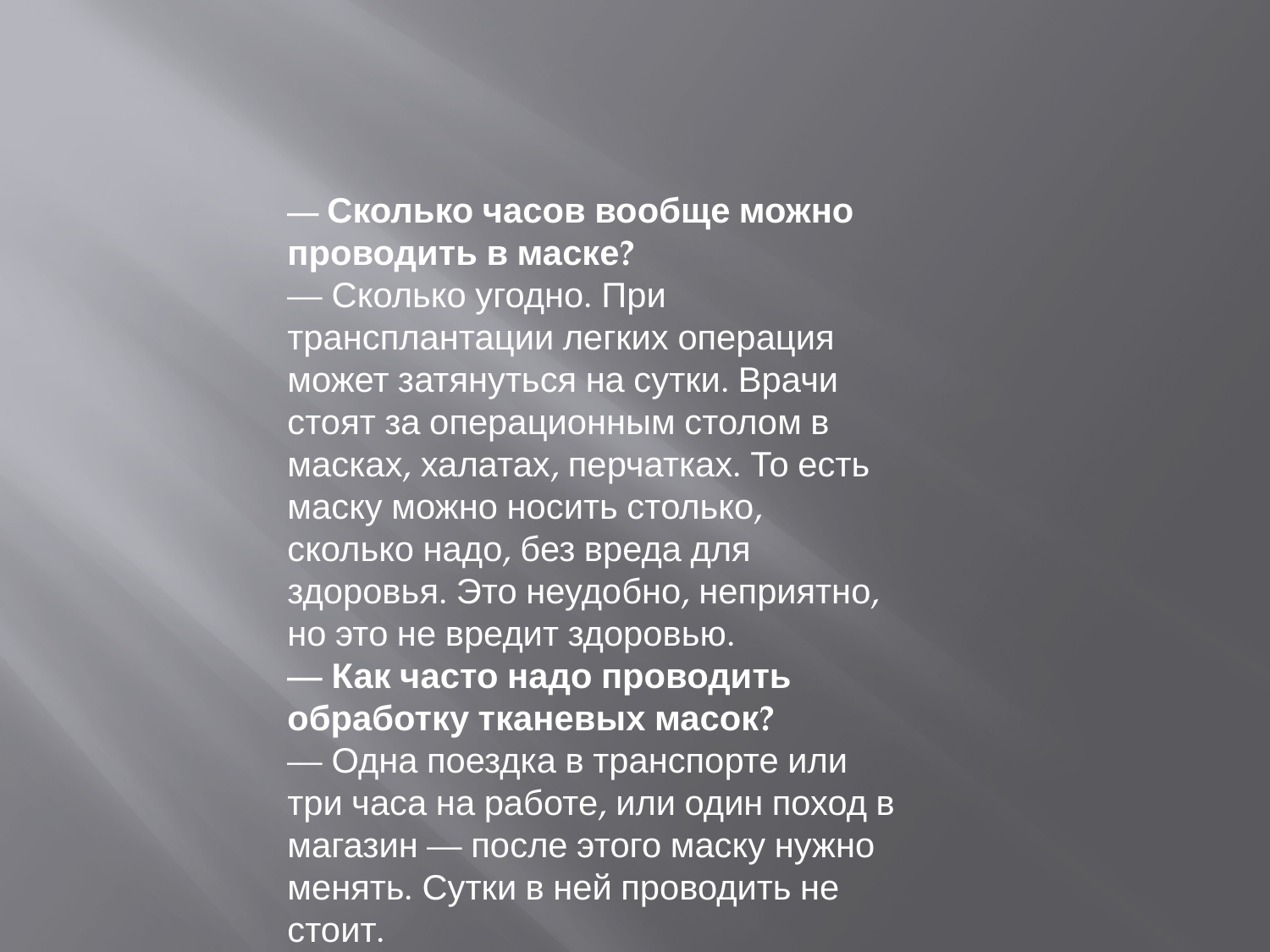

— Сколько часов вообще можно проводить в маске?
— Сколько угодно. При трансплантации легких операция может затянуться на сутки. Врачи стоят за операционным столом в масках, халатах, перчатках. То есть маску можно носить столько, сколько надо, без вреда для здоровья. Это неудобно, неприятно, но это не вредит здоровью.
— Как часто надо проводить обработку тканевых масок?
— Одна поездка в транспорте или три часа на работе, или один поход в магазин — после этого маску нужно менять. Сутки в ней проводить не стоит.